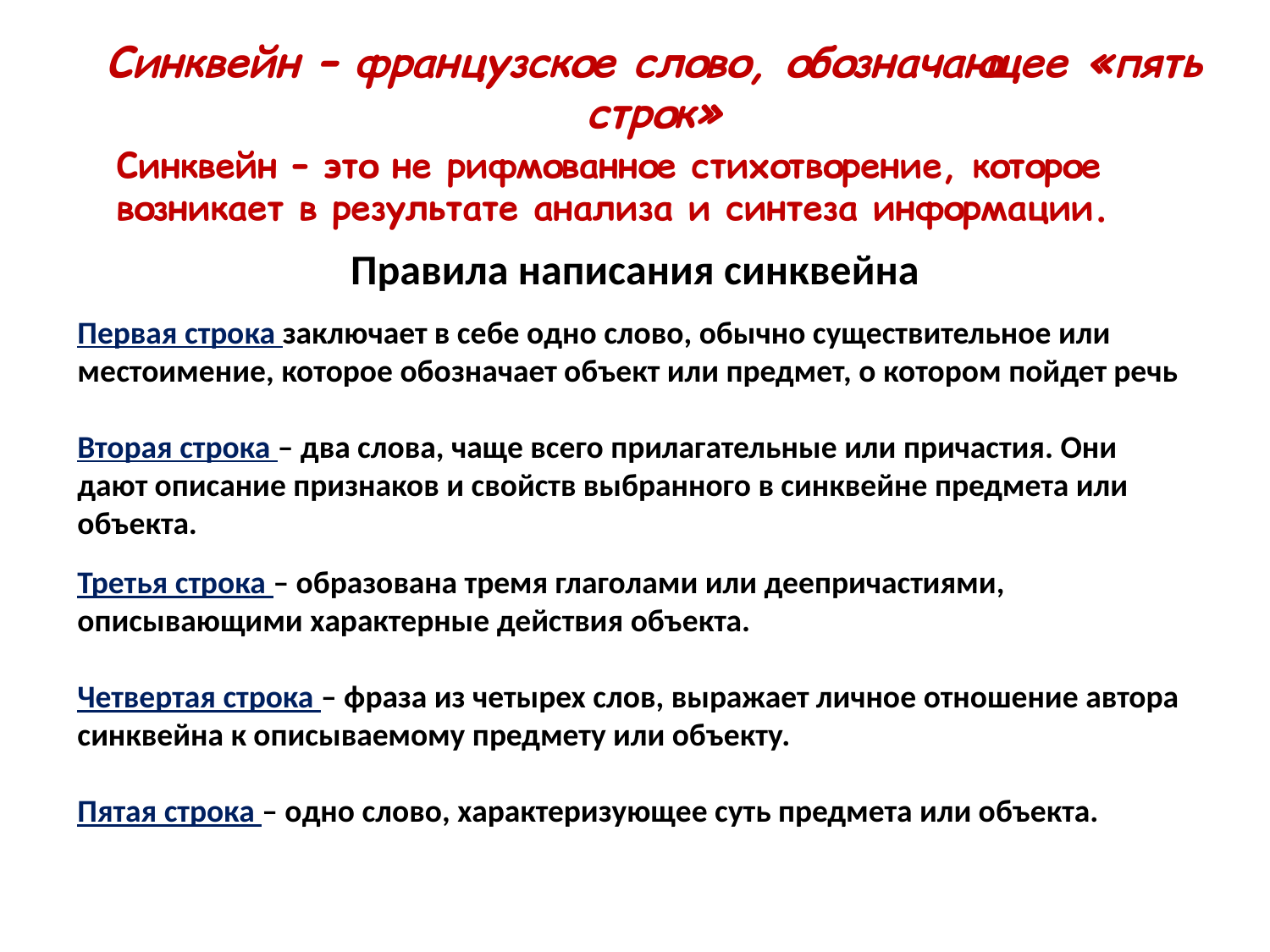

# Синквейн – французское слово, обозначающее «пять строк»
Синквейн – это не рифмованное стихотворение, которое возникает в результате анализа и синтеза информации.
Правила написания синквейна
Первая строка заключает в себе одно слово, обычно существительное или местоимение, которое обозначает объект или предмет, о котором пойдет речь

Вторая строка – два слова, чаще всего прилагательные или причастия. Они дают описание признаков и свойств выбранного в синквейне предмета или объекта.
Третья строка – образована тремя глаголами или деепричастиями, описывающими характерные действия объекта.

Четвертая строка – фраза из четырех слов, выражает личное отношение автора синквейна к описываемому предмету или объекту.

Пятая строка – одно слово, характеризующее суть предмета или объекта.